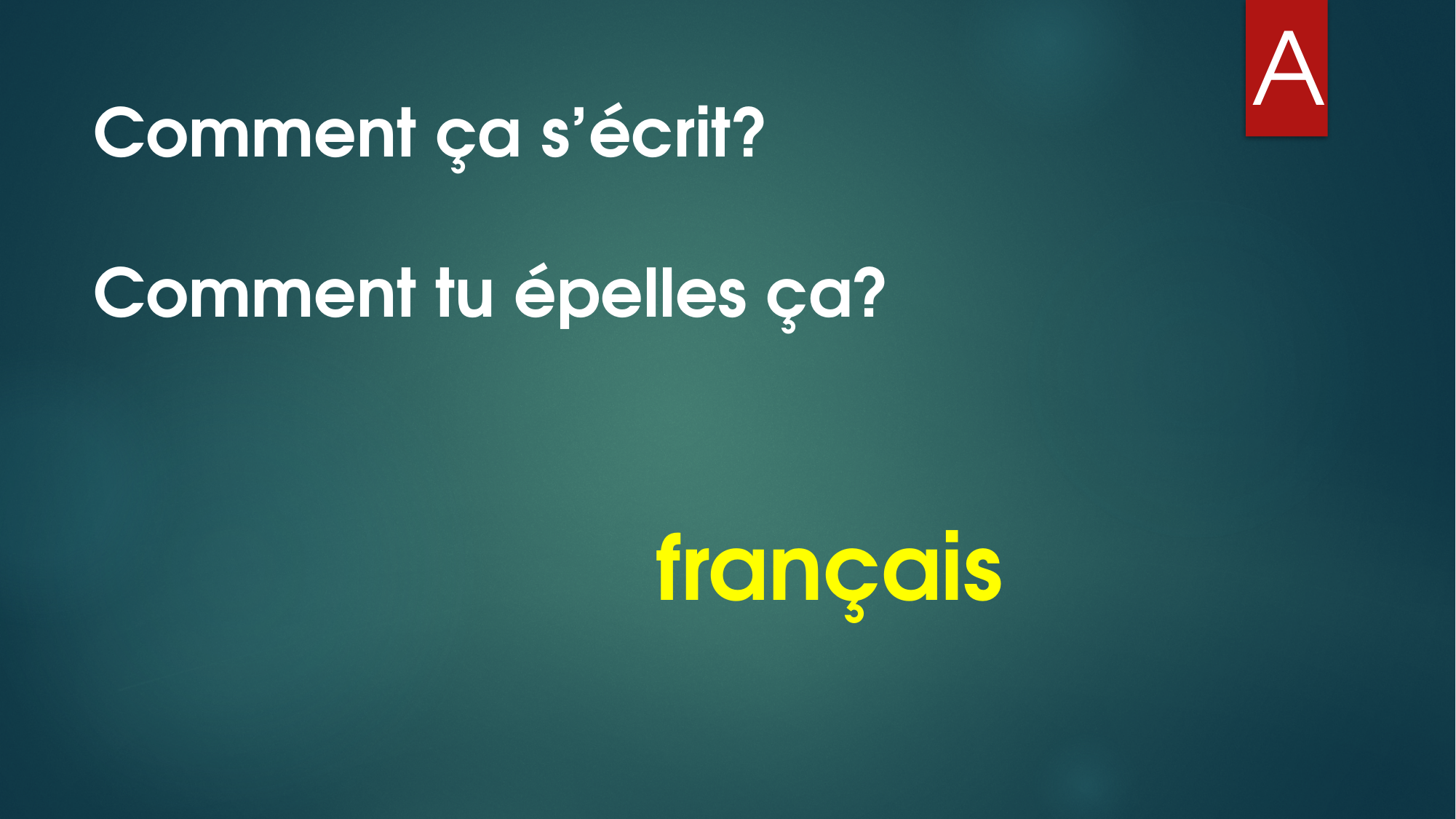

A
Comment ça s’écrit?

Comment tu épelles ça?
français